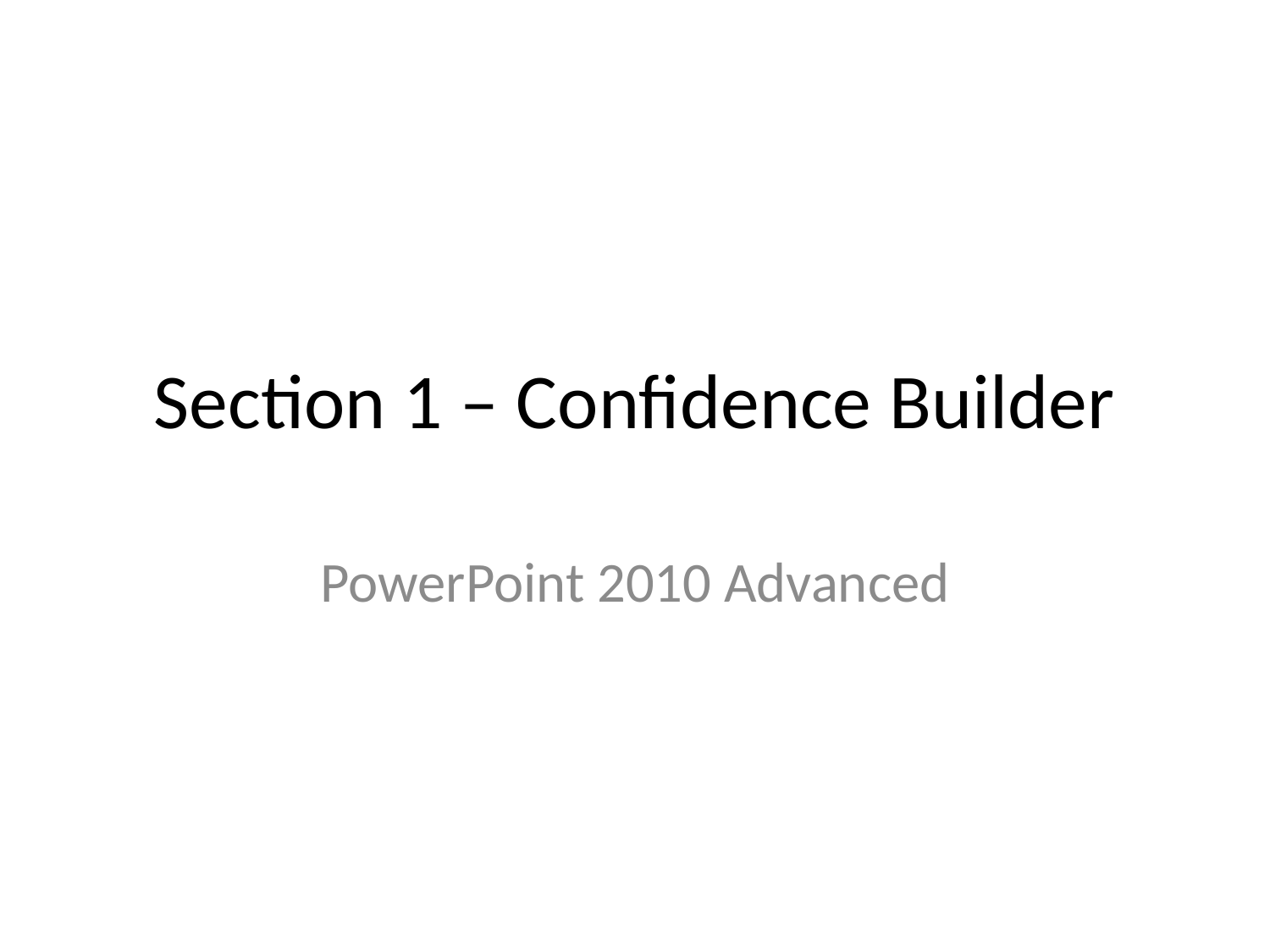

# Section 1 – Confidence Builder
PowerPoint 2010 Advanced